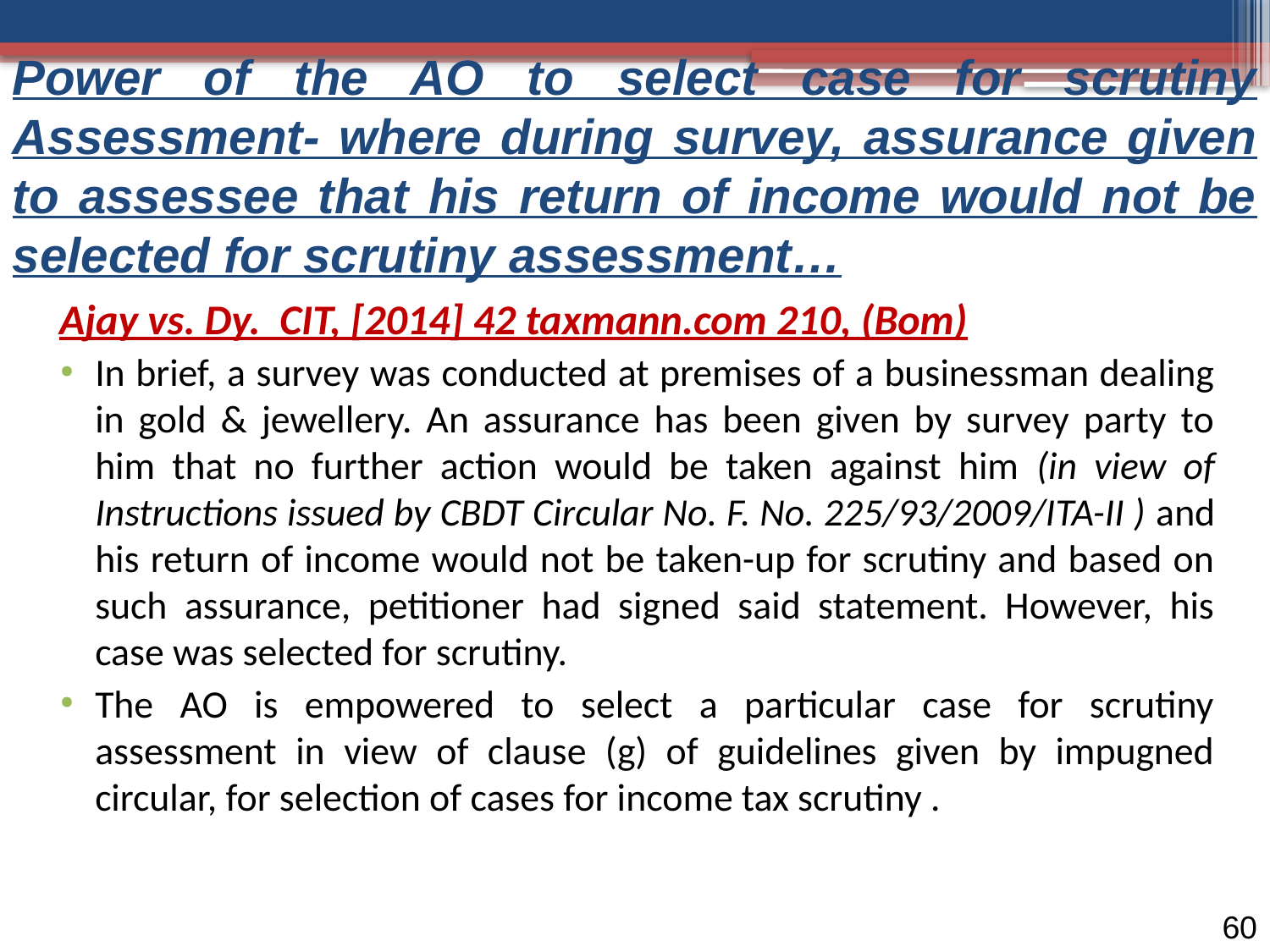

# Power of the AO to select case for scrutiny Assessment- where during survey, assurance given to assessee that his return of income would not be selected for scrutiny assessment…
Ajay vs. Dy.  CIT, [2014] 42 taxmann.com 210, (Bom)
In brief, a survey was conducted at premises of a businessman dealing in gold & jewellery. An assurance has been given by survey party to him that no further action would be taken against him (in view of Instructions issued by CBDT Circular No. F. No. 225/93/2009/ITA-II ) and his return of income would not be taken-up for scrutiny and based on such assurance, petitioner had signed said statement. However, his case was selected for scrutiny.
The AO is empowered to select a particular case for scrutiny assessment in view of clause (g) of guidelines given by impugned circular, for selection of cases for income tax scrutiny .
60